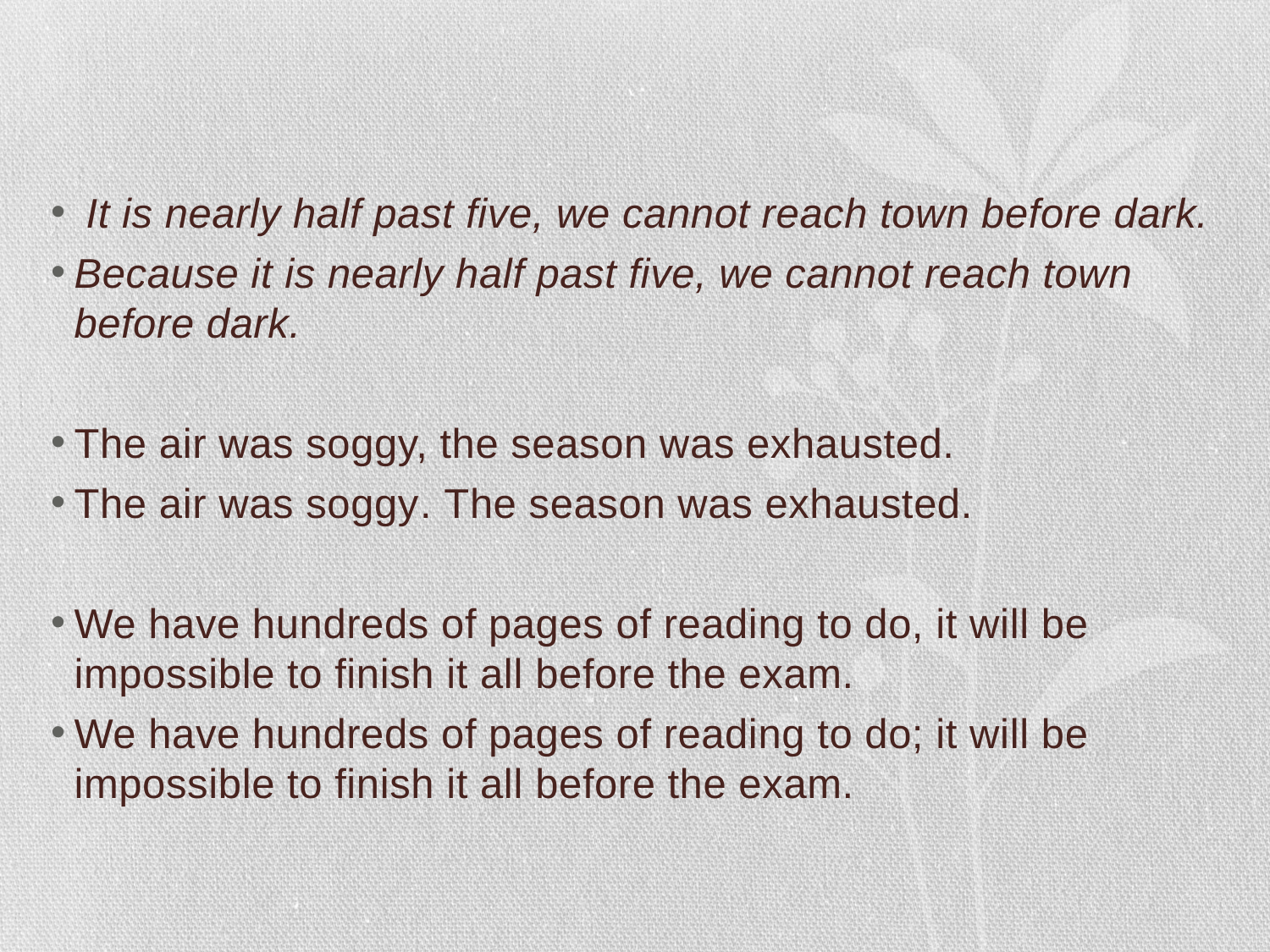

#
 It is nearly half past five, we cannot reach town before dark.
Because it is nearly half past five, we cannot reach town before dark.

The air was soggy, the season was exhausted.
The air was soggy. The season was exhausted.

We have hundreds of pages of reading to do, it will be impossible to finish it all before the exam.
We have hundreds of pages of reading to do; it will be impossible to finish it all before the exam.